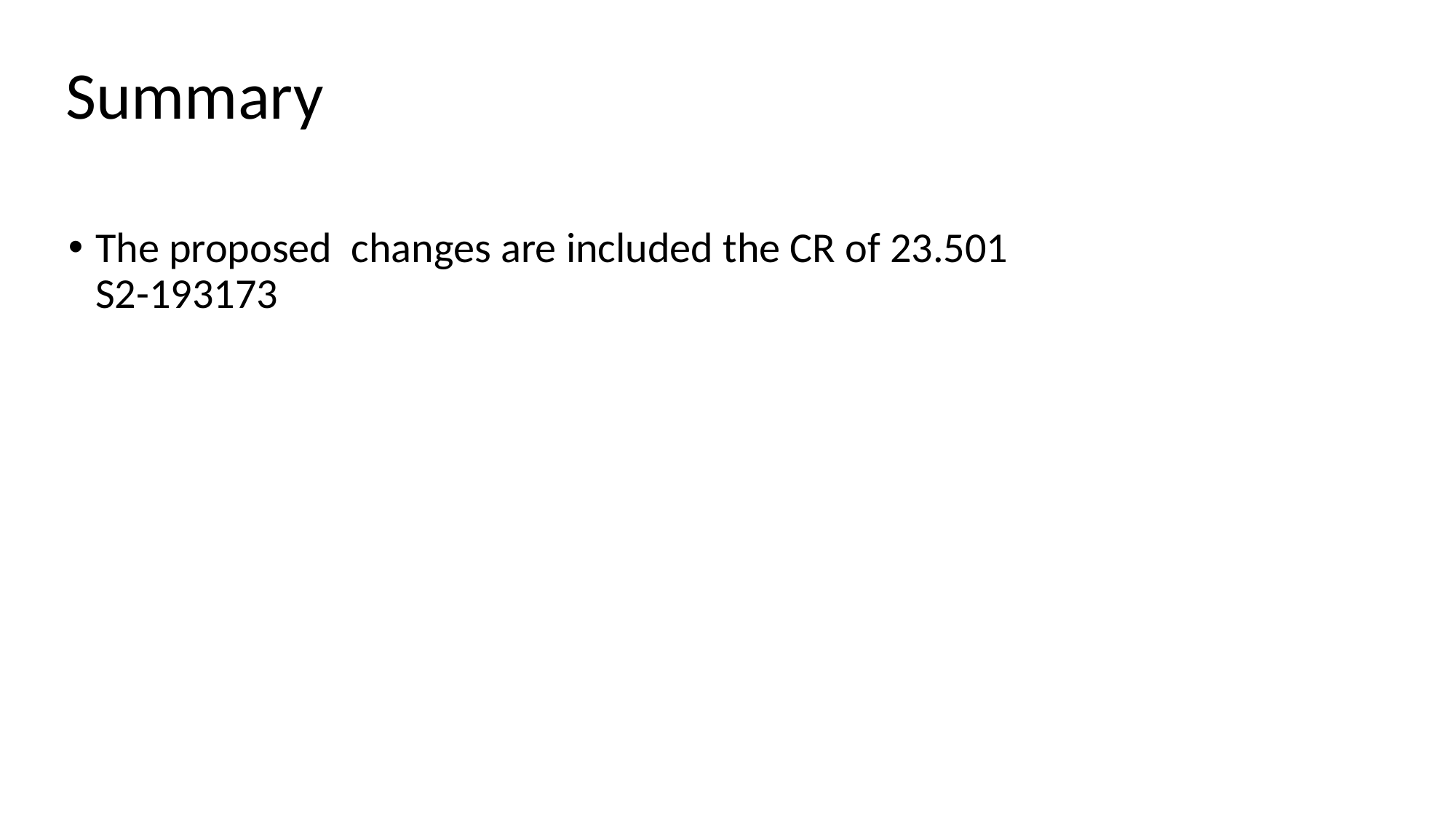

# Summary
The proposed  changes are included the CR of 23.501 S2-193173